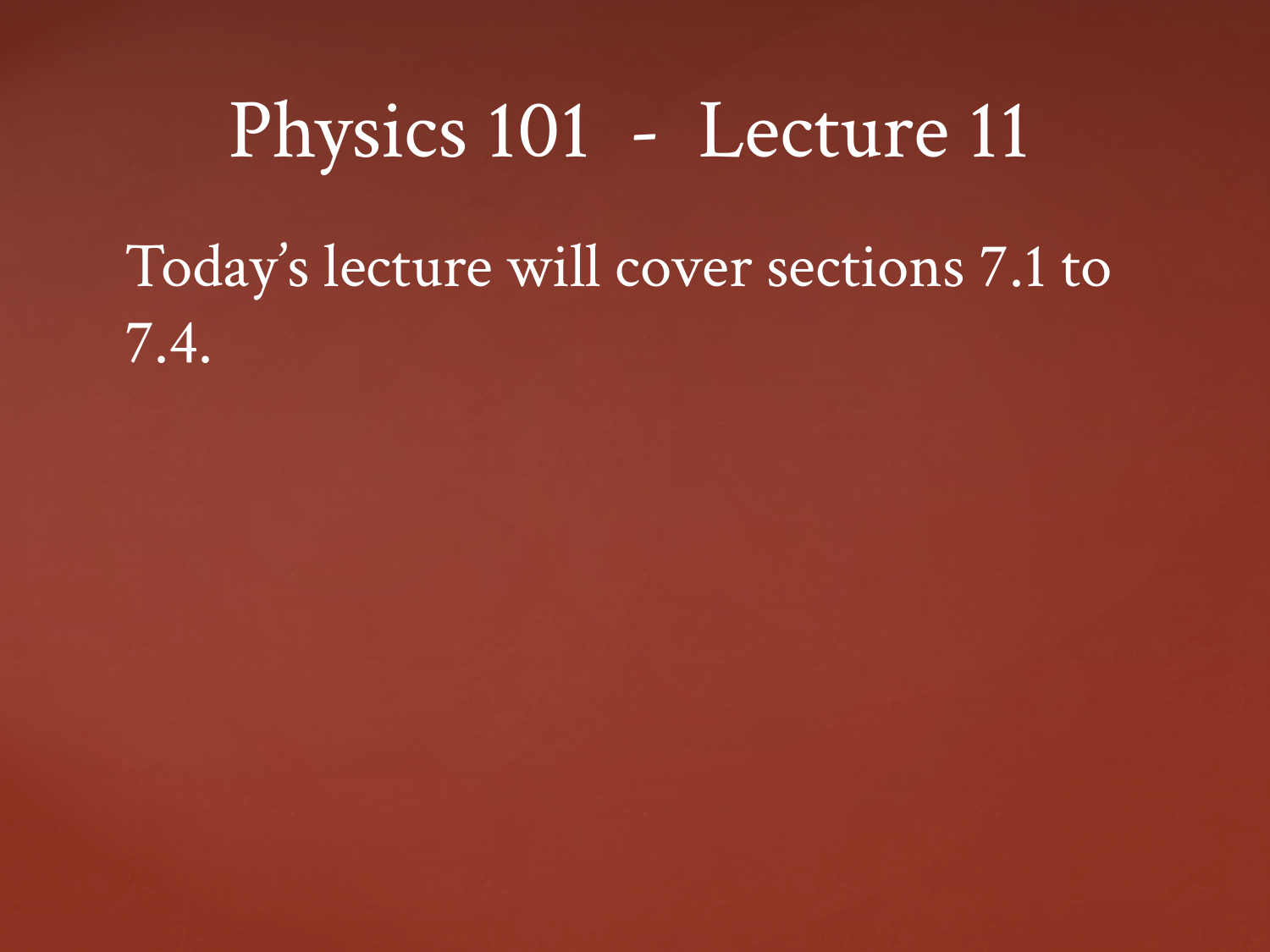

# Physics 101  -  Lecture 11
Today’s lecture will cover sections 7.1 to 7.4.